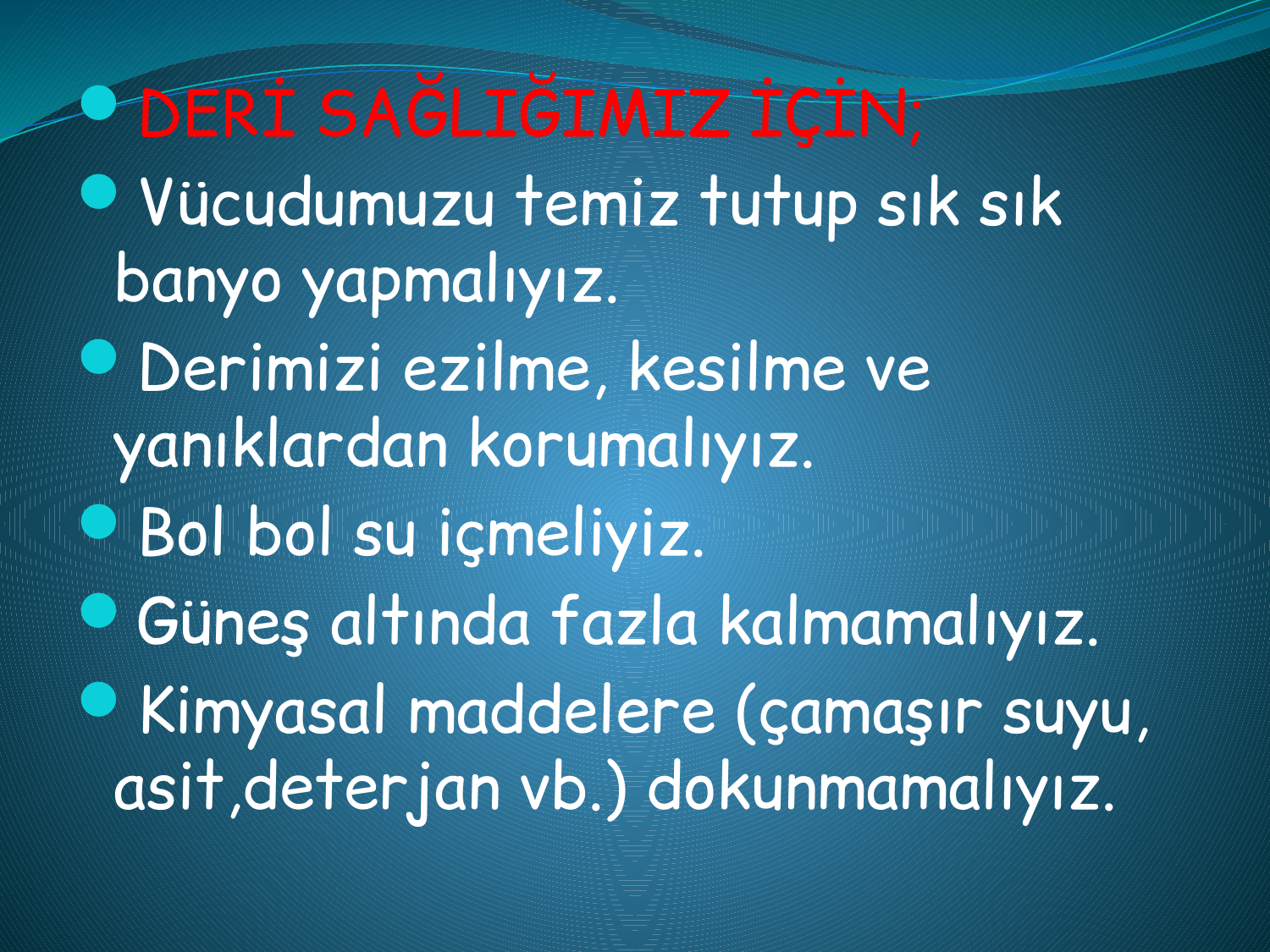

DERİ SAĞLIĞIMIZ İÇİN;
Vücudumuzu temiz tutup sık sık banyo yapmalıyız.
Derimizi ezilme, kesilme ve yanıklardan korumalıyız.
Bol bol su içmeliyiz.
Güneş altında fazla kalmamalıyız.
Kimyasal maddelere (çamaşır suyu, asit,deterjan vb.) dokunmamalıyız.